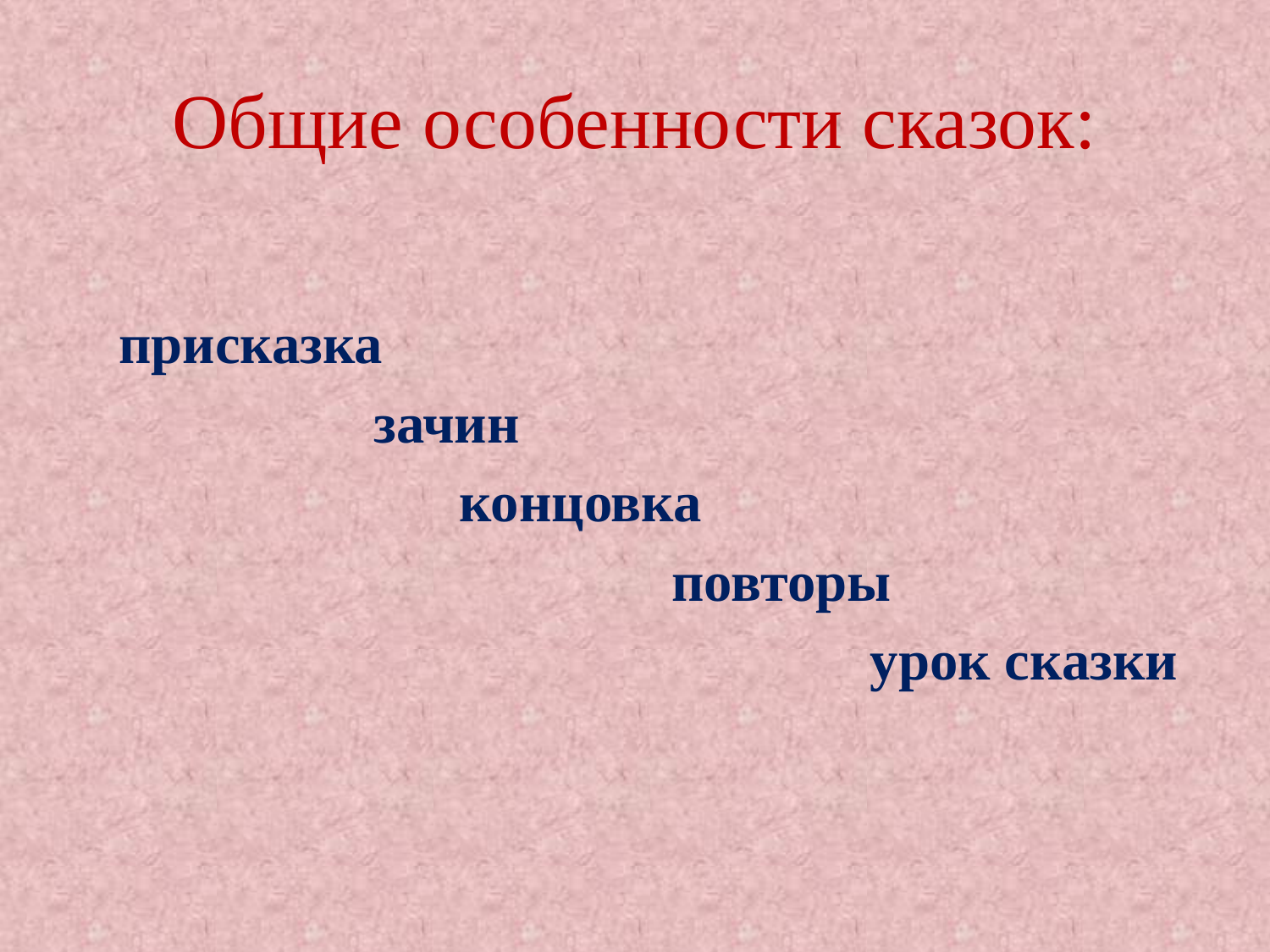

# Общие особенности сказок:

   присказка
                     зачин
                           концовка
                                          повторы
                                                        урок сказки